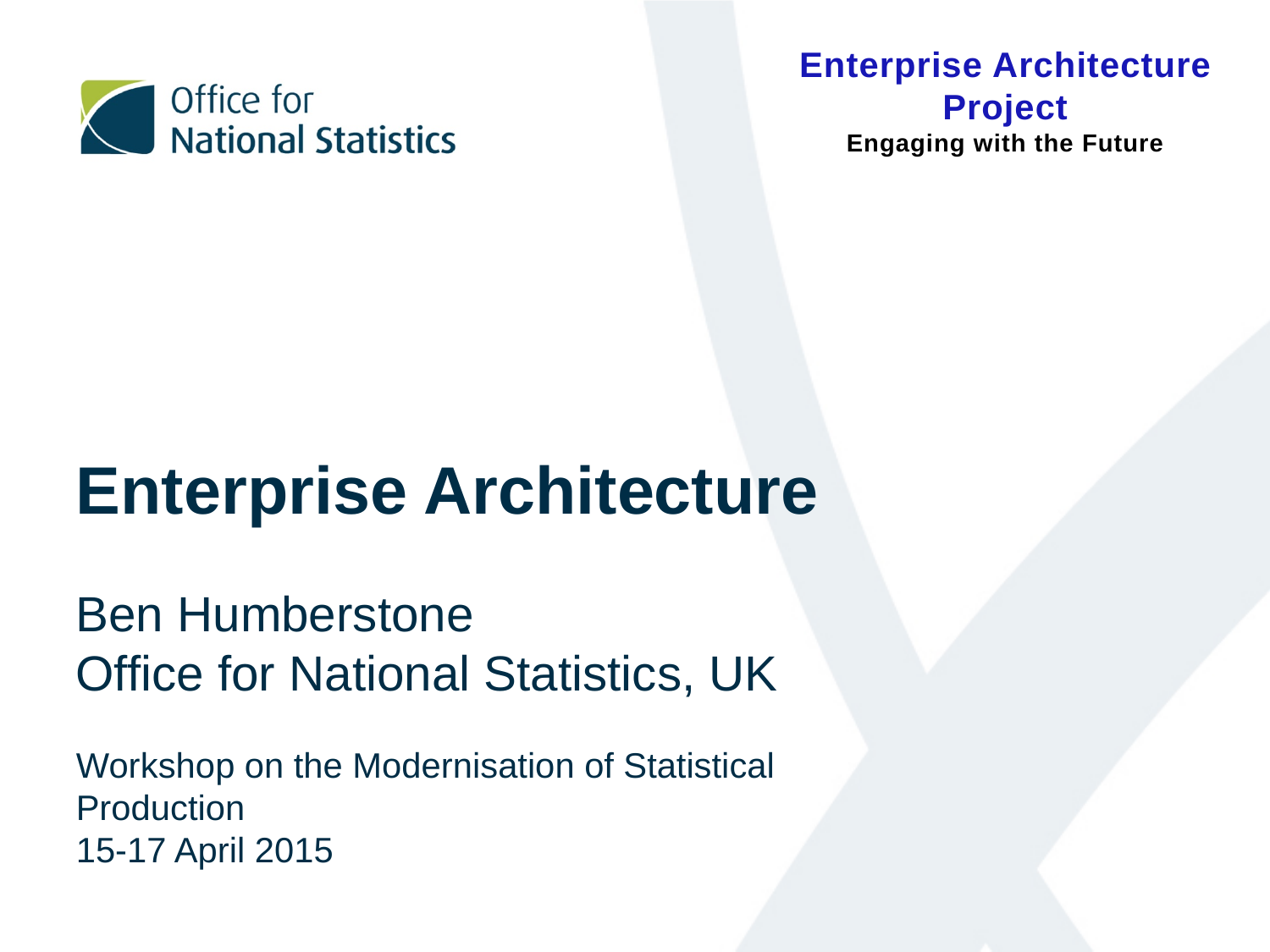

Enterprise Architecture
Project
Engaging with the Future
Enterprise Architecture

Ben Humberstone
Office for National Statistics, UK

Workshop on the Modernisation of Statistical Production
15-17 April 2015